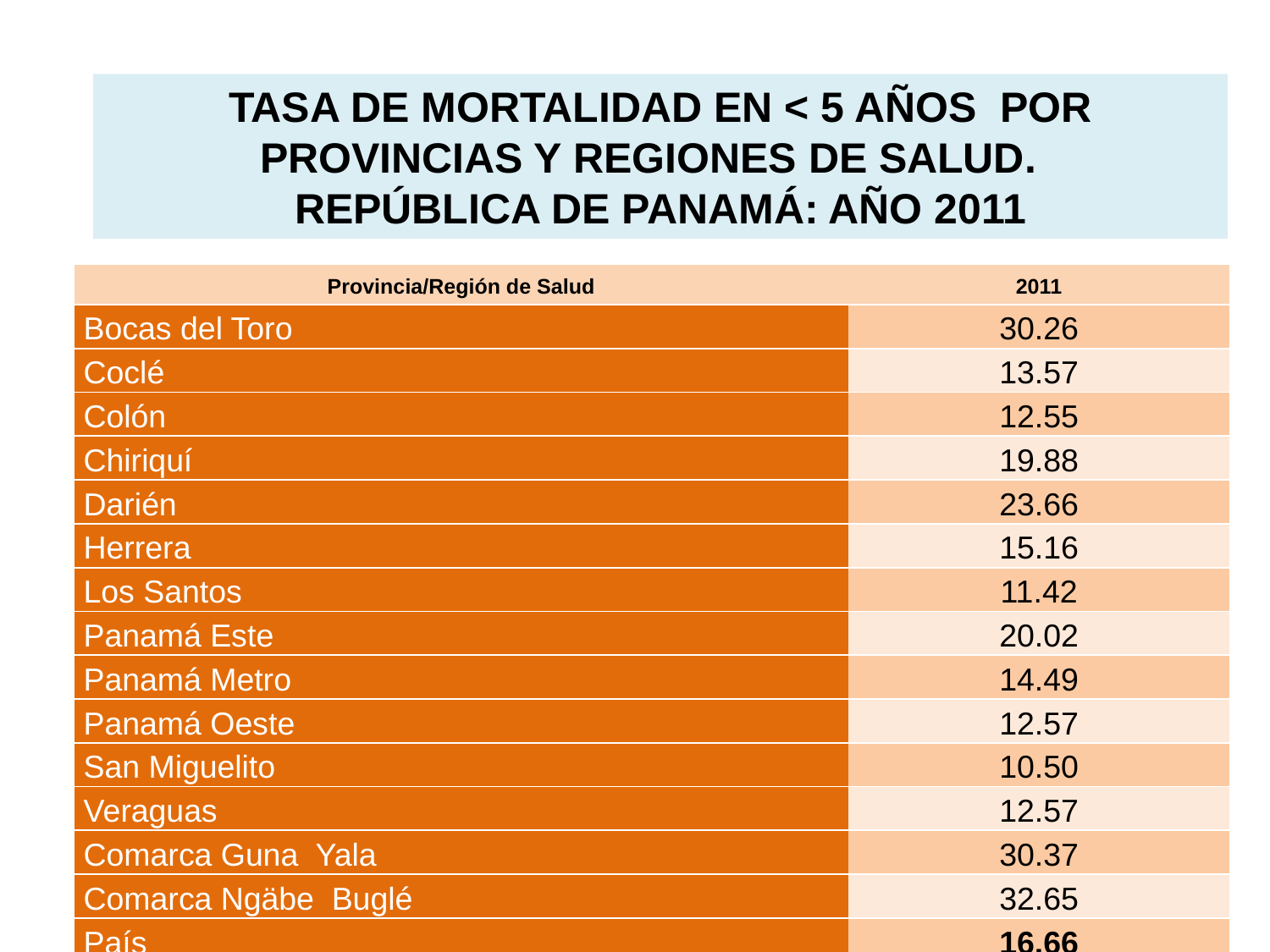

TASA DE MORTALIDAD EN < 5 AÑOS  POR PROVINCIAS Y REGIONES DE SALUD.
REPÚBLICA DE PANAMÁ: AÑO 2011
| Provincia/Región de Salud | 2011 |
| --- | --- |
| Bocas del Toro | 30.26 |
| Coclé | 13.57 |
| Colón | 12.55 |
| Chiriquí | 19.88 |
| Darién | 23.66 |
| Herrera | 15.16 |
| Los Santos | 11.42 |
| Panamá Este | 20.02 |
| Panamá Metro | 14.49 |
| Panamá Oeste | 12.57 |
| San Miguelito | 10.50 |
| Veraguas | 12.57 |
| Comarca Guna Yala | 30.37 |
| Comarca Ngäbe Buglé | 32.65 |
| País | 16.66 |